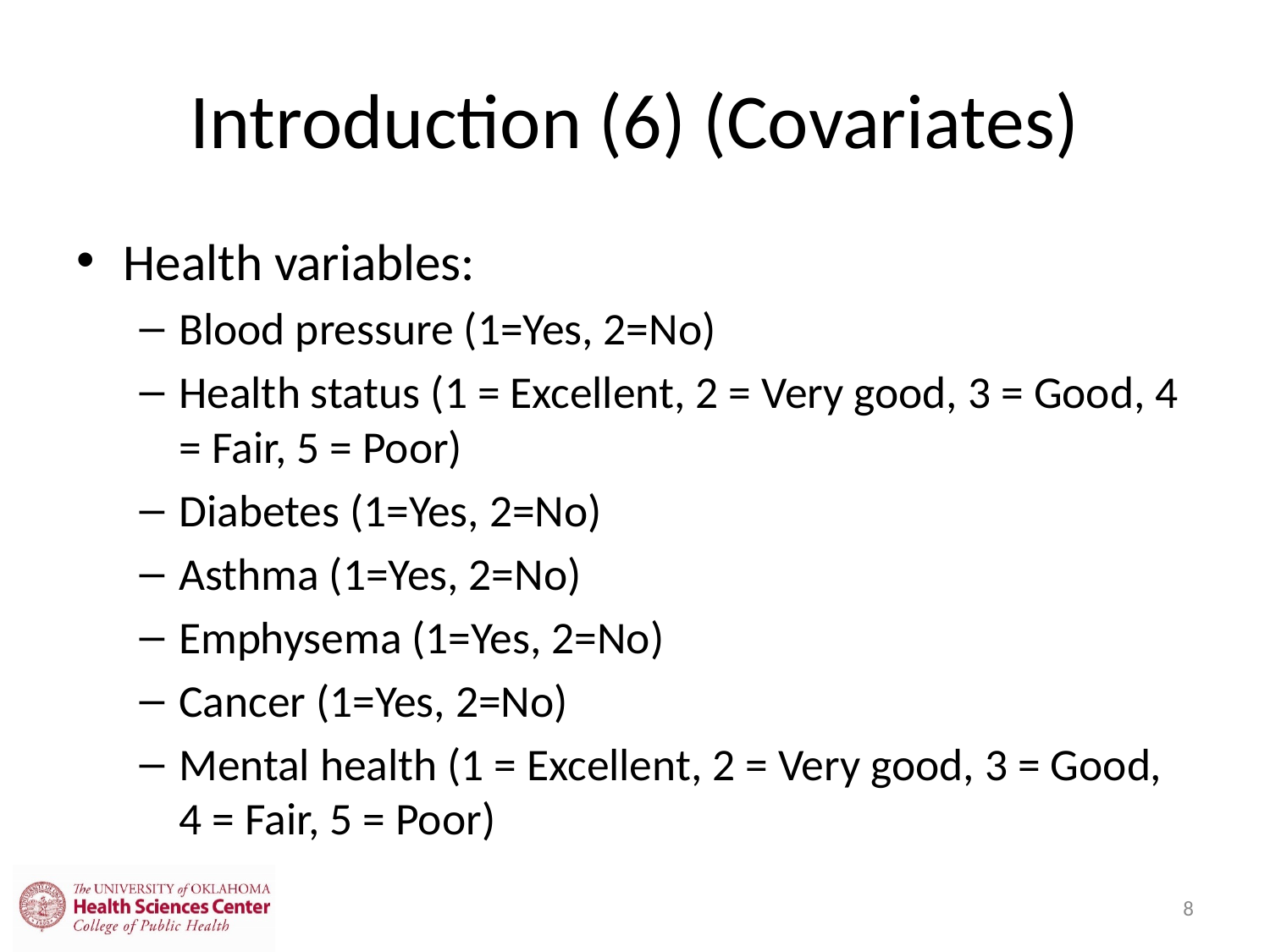

# Introduction (6) (Covariates)
Health variables:
Blood pressure (1=Yes, 2=No)
Health status (1 = Excellent, 2 = Very good, 3 = Good, 4 = Fair, 5 = Poor)
Diabetes (1=Yes, 2=No)
Asthma (1=Yes, 2=No)
Emphysema (1=Yes, 2=No)
Cancer (1=Yes, 2=No)
Mental health (1 = Excellent, 2 = Very good, 3 = Good, 4 = Fair, 5 = Poor)

8